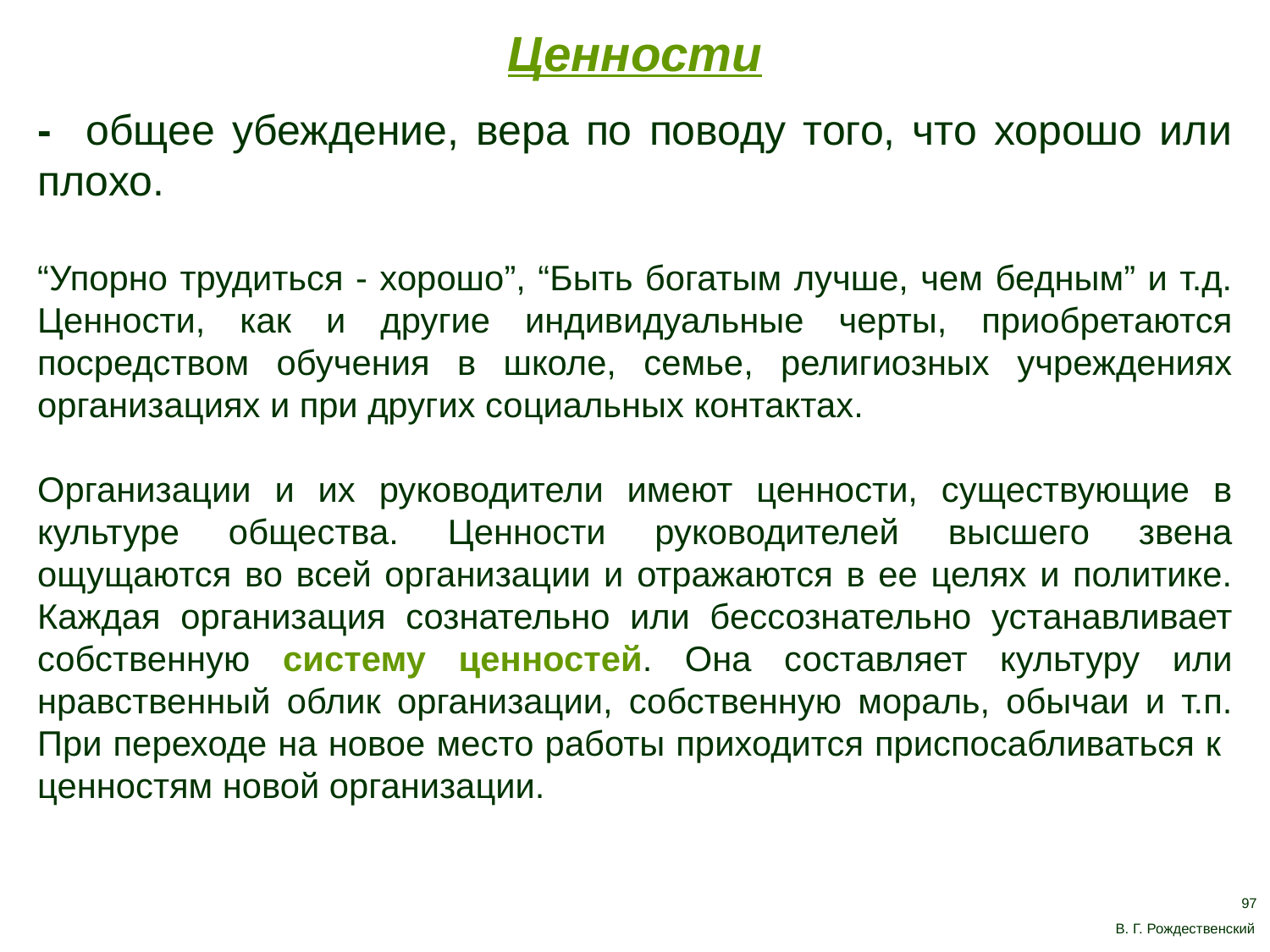

Ценности

-  общее убеждение, вера по поводу того, что хорошо или плохо.

“Упорно трудиться - хорошо”, “Быть богатым лучше, чем бедным” и т.д. Ценности, как и другие индивидуальные черты, приобретаются посредством обучения в школе, семье, религиозных учреждениях организациях и при других социальных контактах.

Организации и их руководители имеют ценности, существующие в культуре общества. Ценности руководителей высшего звена ощущаются во всей организации и отражаются в ее целях и политике. Каждая организация сознательно или бессознательно устанавливает собственную систему ценностей. Она составляет культуру или нравственный облик организации, собственную мораль, обычаи и т.п. При переходе на новое место работы приходится приспосабливаться к  ценностям новой организации.
97
В. Г. Рождественский